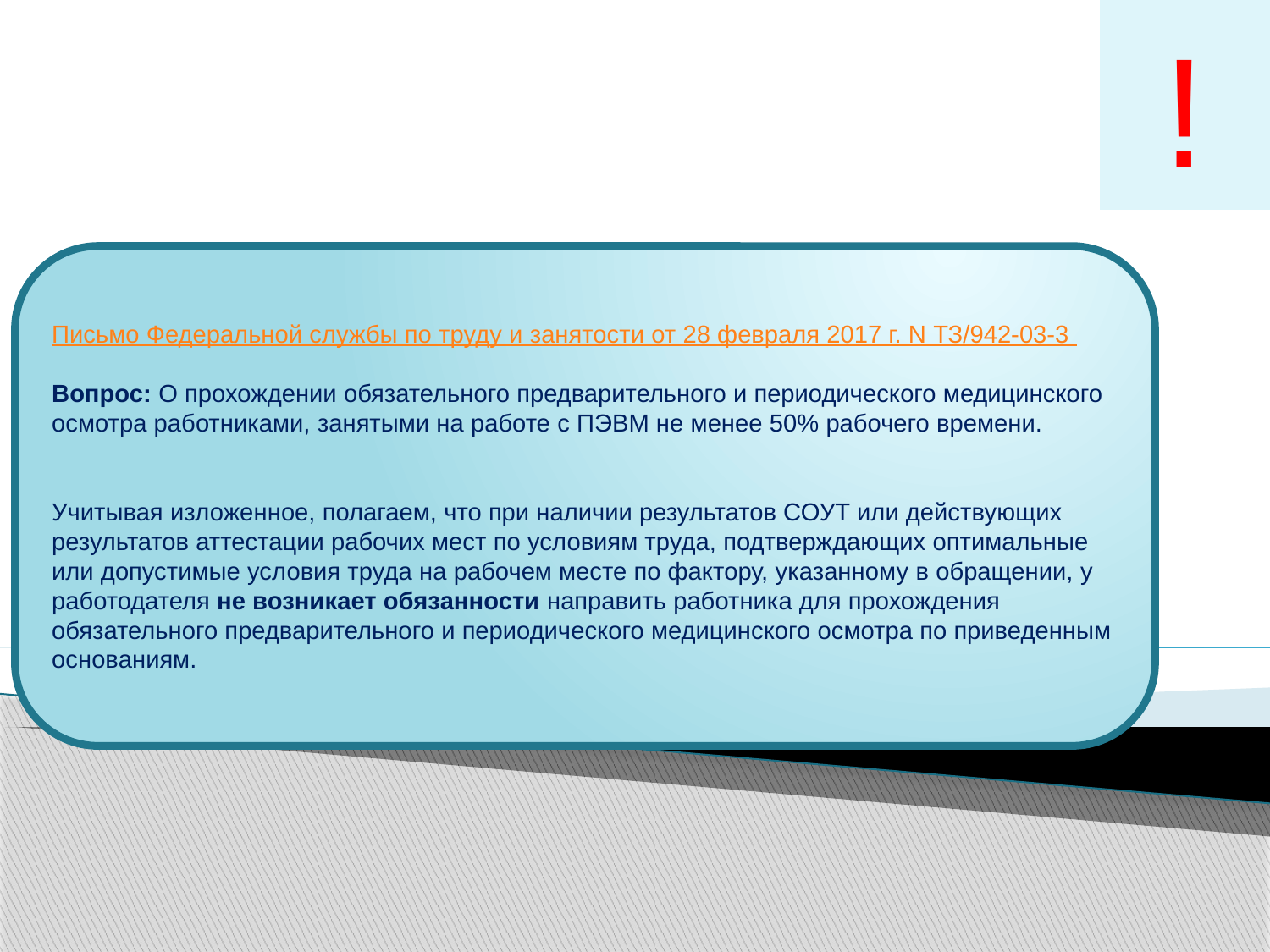

!
Письмо Федеральной службы по труду и занятости от 28 февраля 2017 г. N ТЗ/942-03-3

Вопрос: О прохождении обязательного предварительного и периодического медицинского осмотра работниками, занятыми на работе с ПЭВМ не менее 50% рабочего времени.

Учитывая изложенное, полагаем, что при наличии результатов СОУТ или действующих результатов аттестации рабочих мест по условиям труда, подтверждающих оптимальные или допустимые условия труда на рабочем месте по фактору, указанному в обращении, у работодателя не возникает обязанности направить работника для прохождения обязательного предварительного и периодического медицинского осмотра по приведенным основаниям.